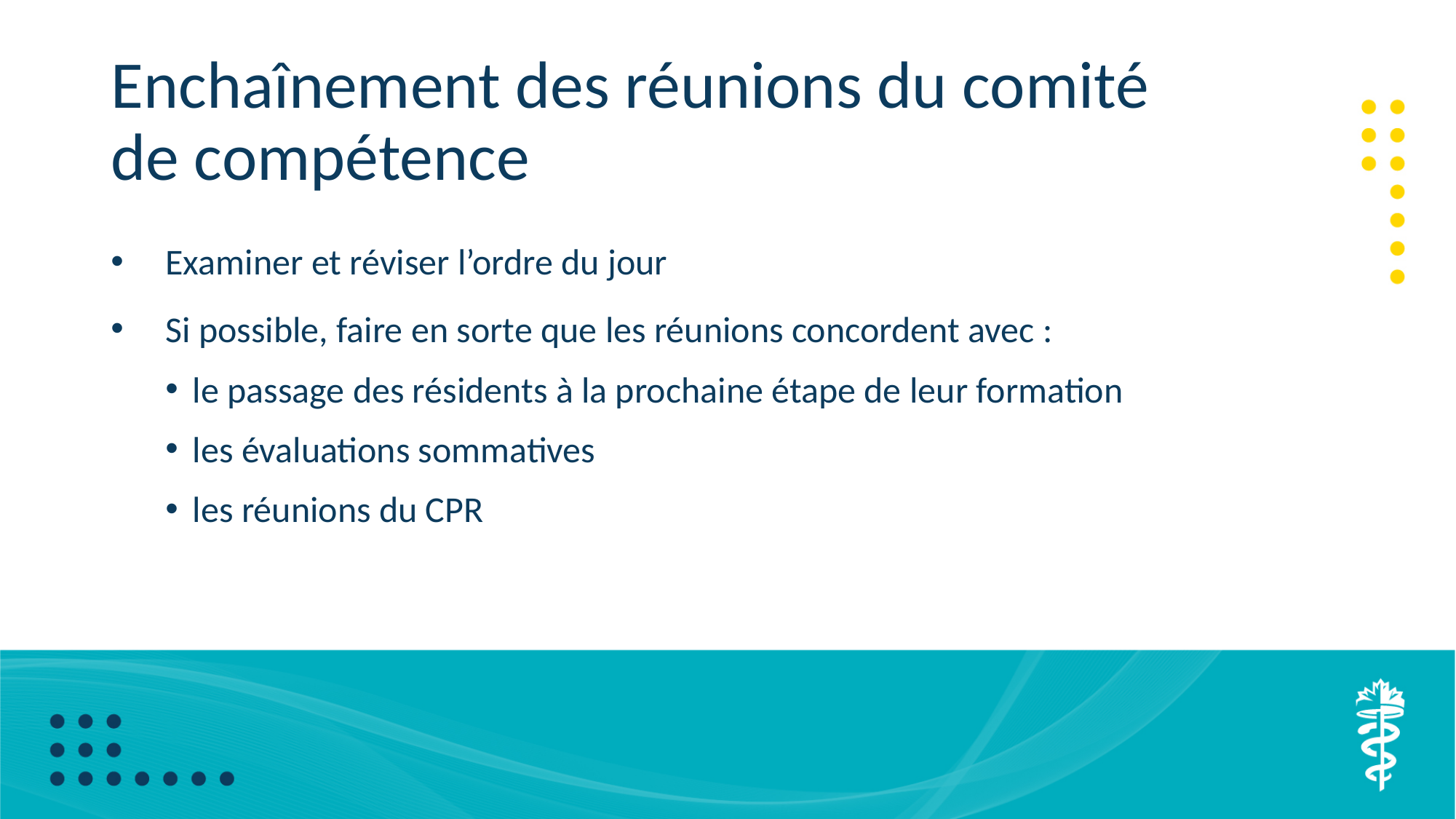

# Enchaînement des réunions du comité de compétence
Examiner et réviser l’ordre du jour
Si possible, faire en sorte que les réunions concordent avec :
le passage des résidents à la prochaine étape de leur formation
les évaluations sommatives
les réunions du CPR